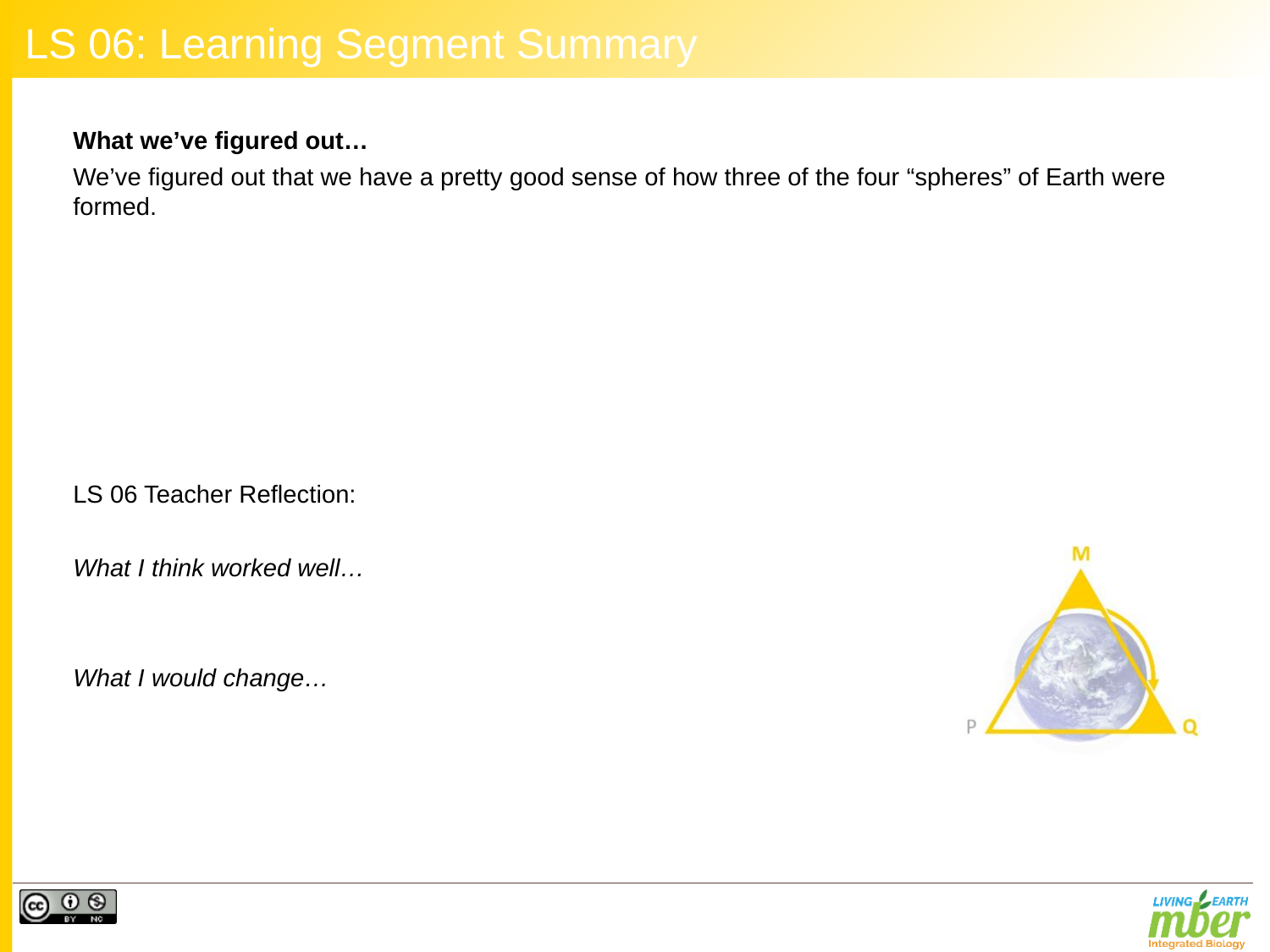

# LS 06: Learning Segment Summary
What we’ve figured out…
We’ve figured out that we have a pretty good sense of how three of the four “spheres” of Earth were formed.

LS 06 Teacher Reflection:

What I think worked well…

What I would change…